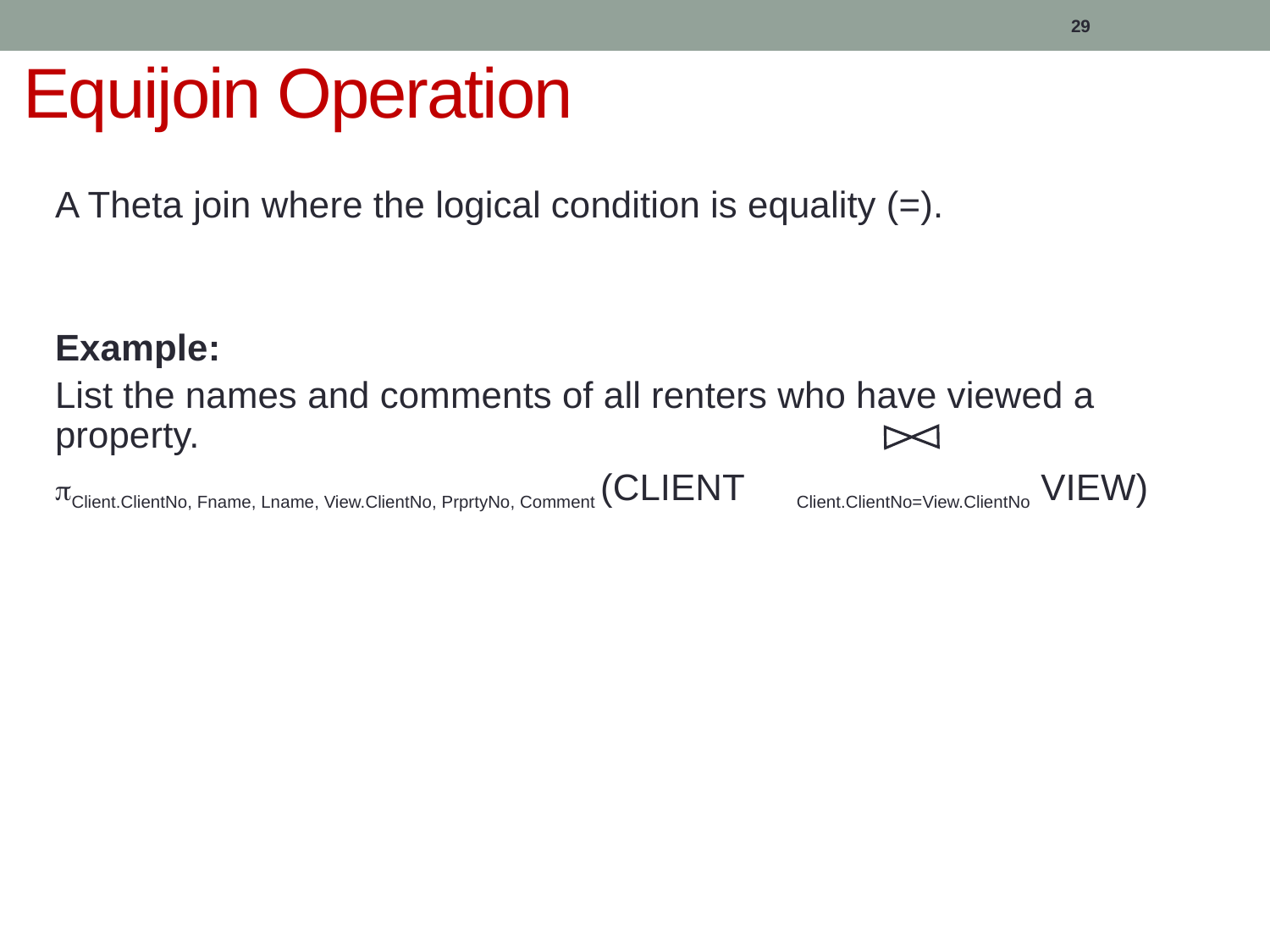

29
# Equijoin Operation
A Theta join where the logical condition is equality (=).

Example:
List the names and comments of all renters who have viewed a property.
πClient.ClientNo, Fname, Lname, View.ClientNo, PrprtyNo, Comment (CLIENT     Client.ClientNo=View.ClientNo VIEW)